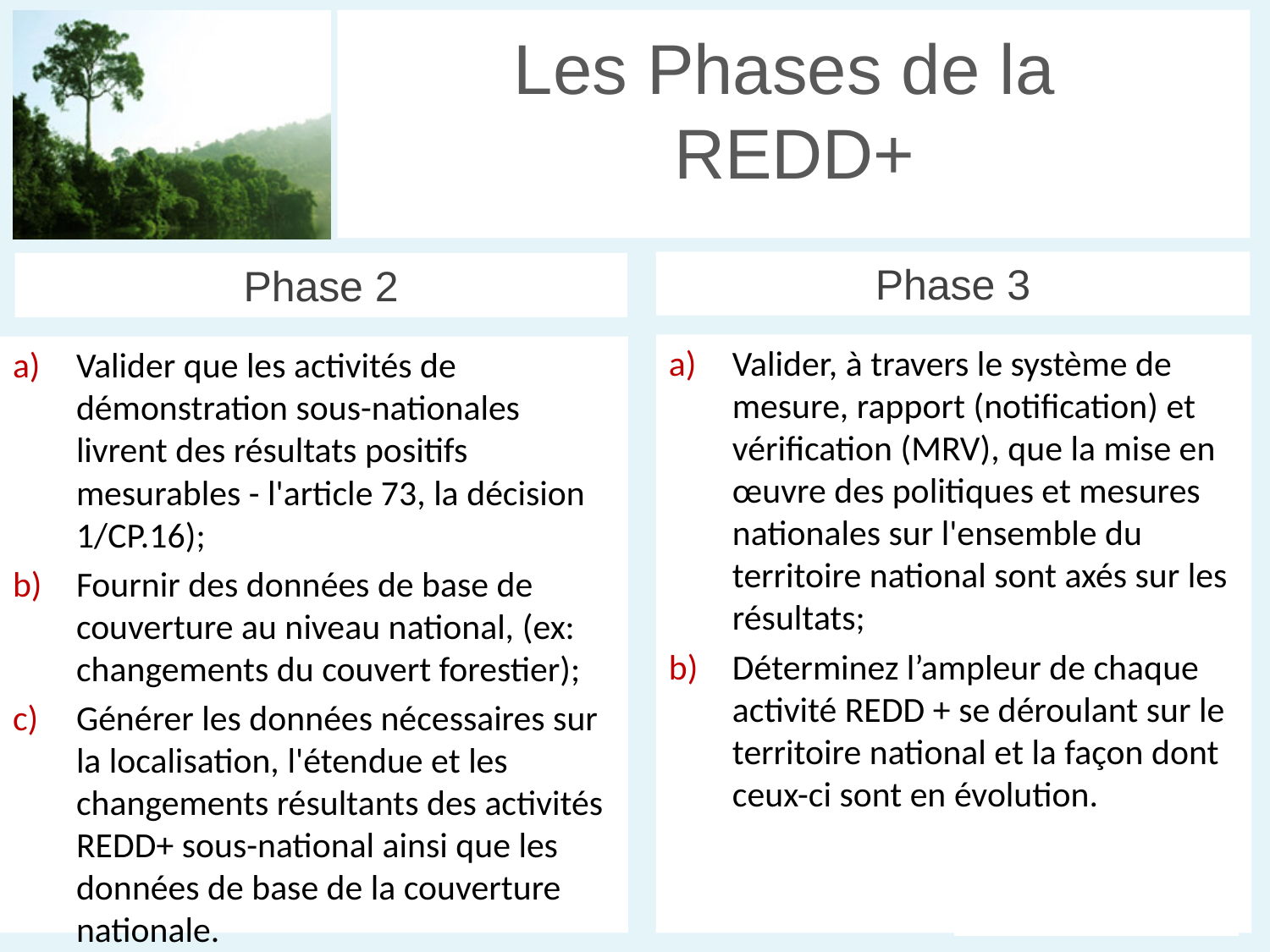

# Les Phases de la REDD+
Phase 3
Phase 2
Valider, à travers le système de mesure, rapport (notification) et vérification (MRV), que la mise en œuvre des politiques et mesures nationales sur l'ensemble du territoire national sont axés sur les résultats;
Déterminez l’ampleur de chaque activité REDD + se déroulant sur le territoire national et la façon dont ceux-ci sont en évolution.

Valider que les activités de  démonstration sous-nationales livrent des résultats positifs mesurables - l'article 73, la décision 1/CP.16);
Fournir des données de base de couverture au niveau national, (ex: changements du couvert forestier);
Générer les données nécessaires sur la localisation, l'étendue et les changements résultants des activités REDD+ sous-national ainsi que les données de base de la couverture nationale.